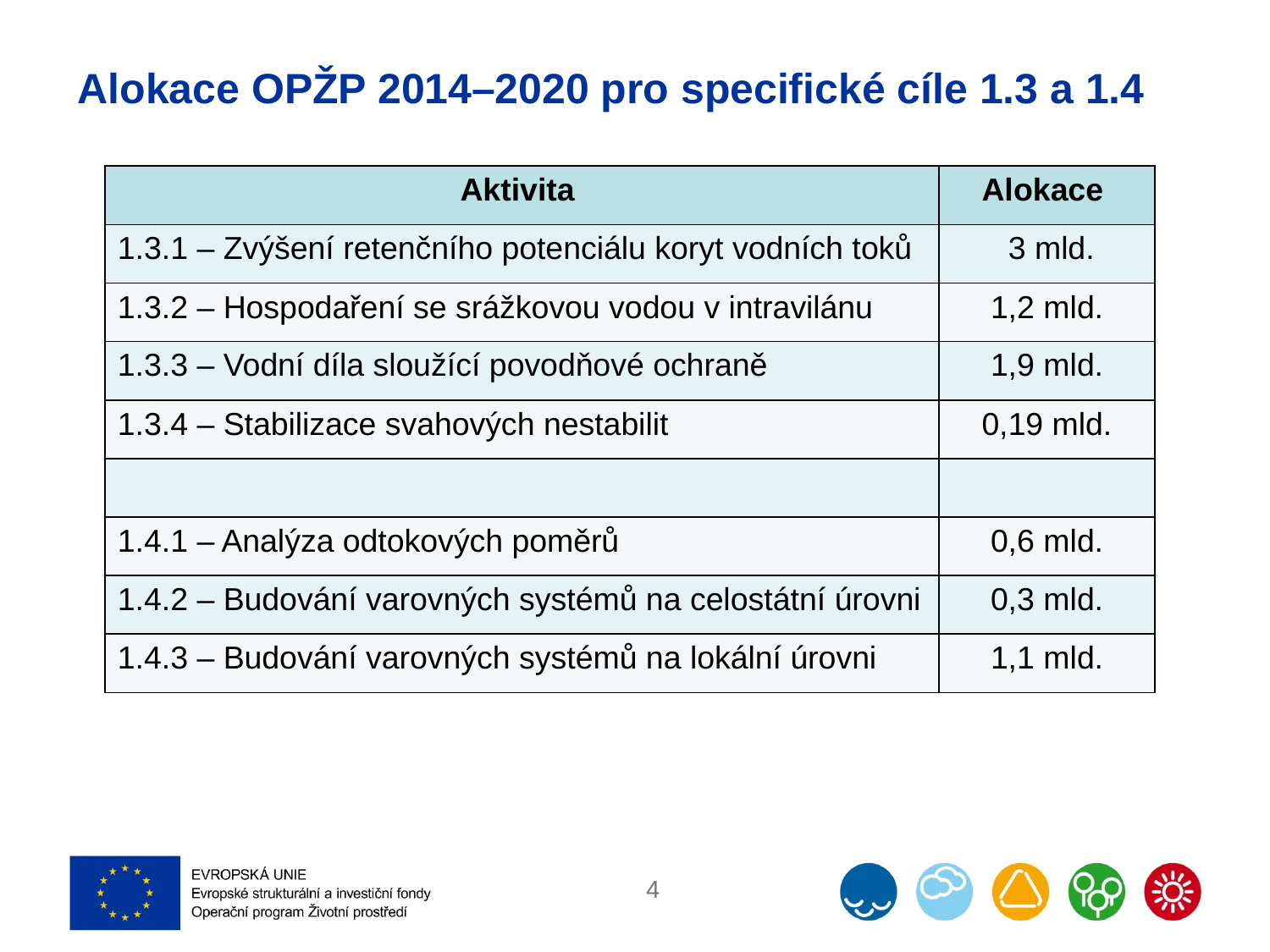

# Alokace OPŽP 2014–2020 pro specifické cíle 1.3 a 1.4
| Aktivita | Alokace |
| --- | --- |
| 1.3.1 – Zvýšení retenčního potenciálu koryt vodních toků | 3 mld. |
| 1.3.2 – Hospodaření se srážkovou vodou v intravilánu | 1,2 mld. |
| 1.3.3 – Vodní díla sloužící povodňové ochraně | 1,9 mld. |
| 1.3.4 – Stabilizace svahových nestabilit | 0,19 mld. |
|  |  |
| 1.4.1 – Analýza odtokových poměrů | 0,6 mld. |
| 1.4.2 – Budování varovných systémů na celostátní úrovni | 0,3 mld. |
| 1.4.3 – Budování varovných systémů na lokální úrovni | 1,1 mld. |
4